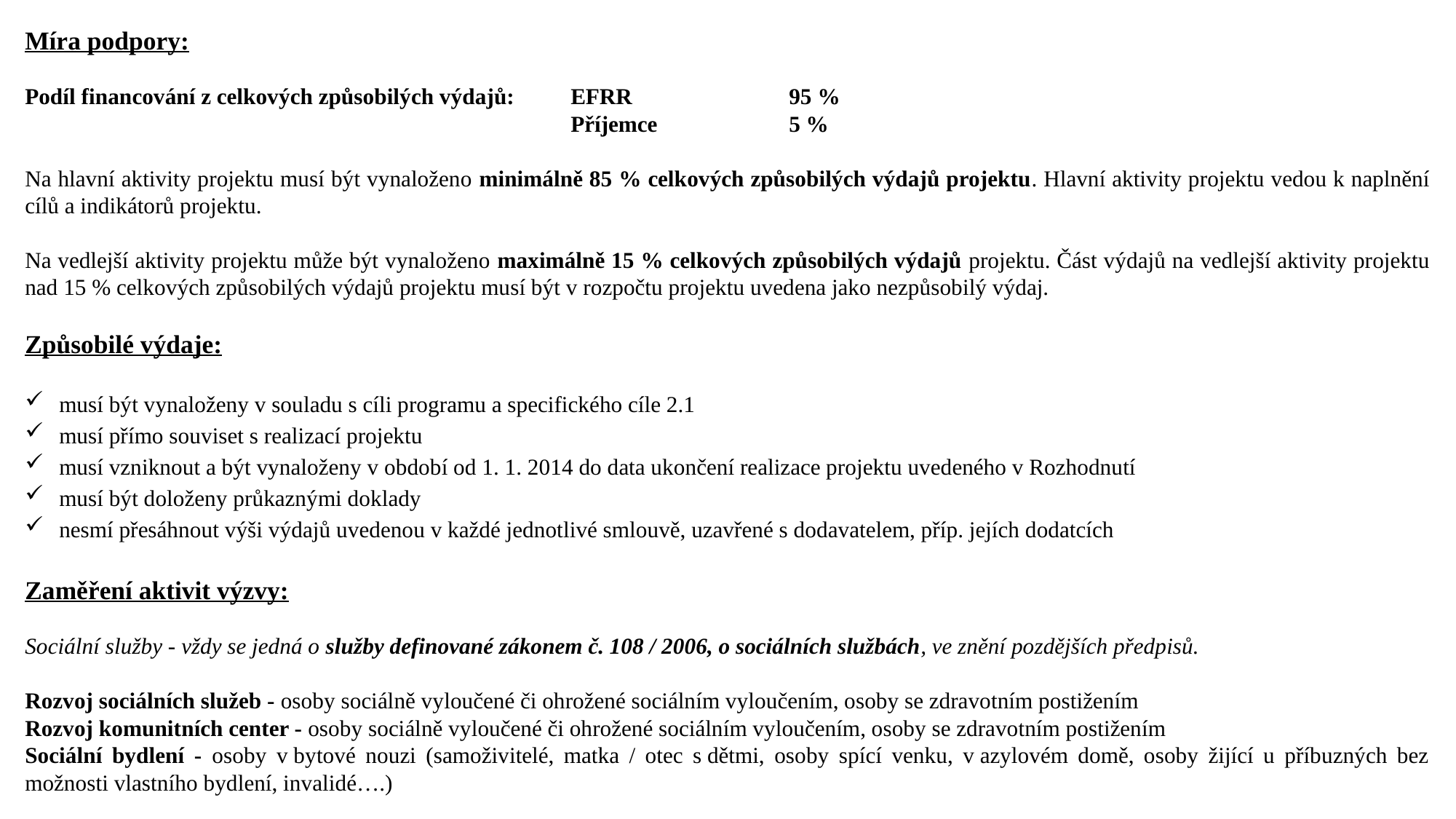

Míra podpory:

Podíl financování z celkových způsobilých výdajů:	EFRR		95 %
					Příjemce		5 %

Na hlavní aktivity projektu musí být vynaloženo minimálně 85 % celkových způsobilých výdajů projektu. Hlavní aktivity projektu vedou k naplnění cílů a indikátorů projektu.

Na vedlejší aktivity projektu může být vynaloženo maximálně 15 % celkových způsobilých výdajů projektu. Část výdajů na vedlejší aktivity projektu nad 15 % celkových způsobilých výdajů projektu musí být v rozpočtu projektu uvedena jako nezpůsobilý výdaj.

Způsobilé výdaje:

musí být vynaloženy v souladu s cíli programu a specifického cíle 2.1
musí přímo souviset s realizací projektu
musí vzniknout a být vynaloženy v období od 1. 1. 2014 do data ukončení realizace projektu uvedeného v Rozhodnutí
musí být doloženy průkaznými doklady
nesmí přesáhnout výši výdajů uvedenou v každé jednotlivé smlouvě, uzavřené s dodavatelem, příp. jejích dodatcích

Zaměření aktivit výzvy:

Sociální služby - vždy se jedná o služby definované zákonem č. 108 / 2006, o sociálních službách, ve znění pozdějších předpisů.

Rozvoj sociálních služeb - osoby sociálně vyloučené či ohrožené sociálním vyloučením, osoby se zdravotním postižením
Rozvoj komunitních center - osoby sociálně vyloučené či ohrožené sociálním vyloučením, osoby se zdravotním postižením
Sociální bydlení - osoby v bytové nouzi (samoživitelé, matka / otec s dětmi, osoby spící venku, v azylovém domě, osoby žijící u příbuzných bez možnosti vlastního bydlení, invalidé….)